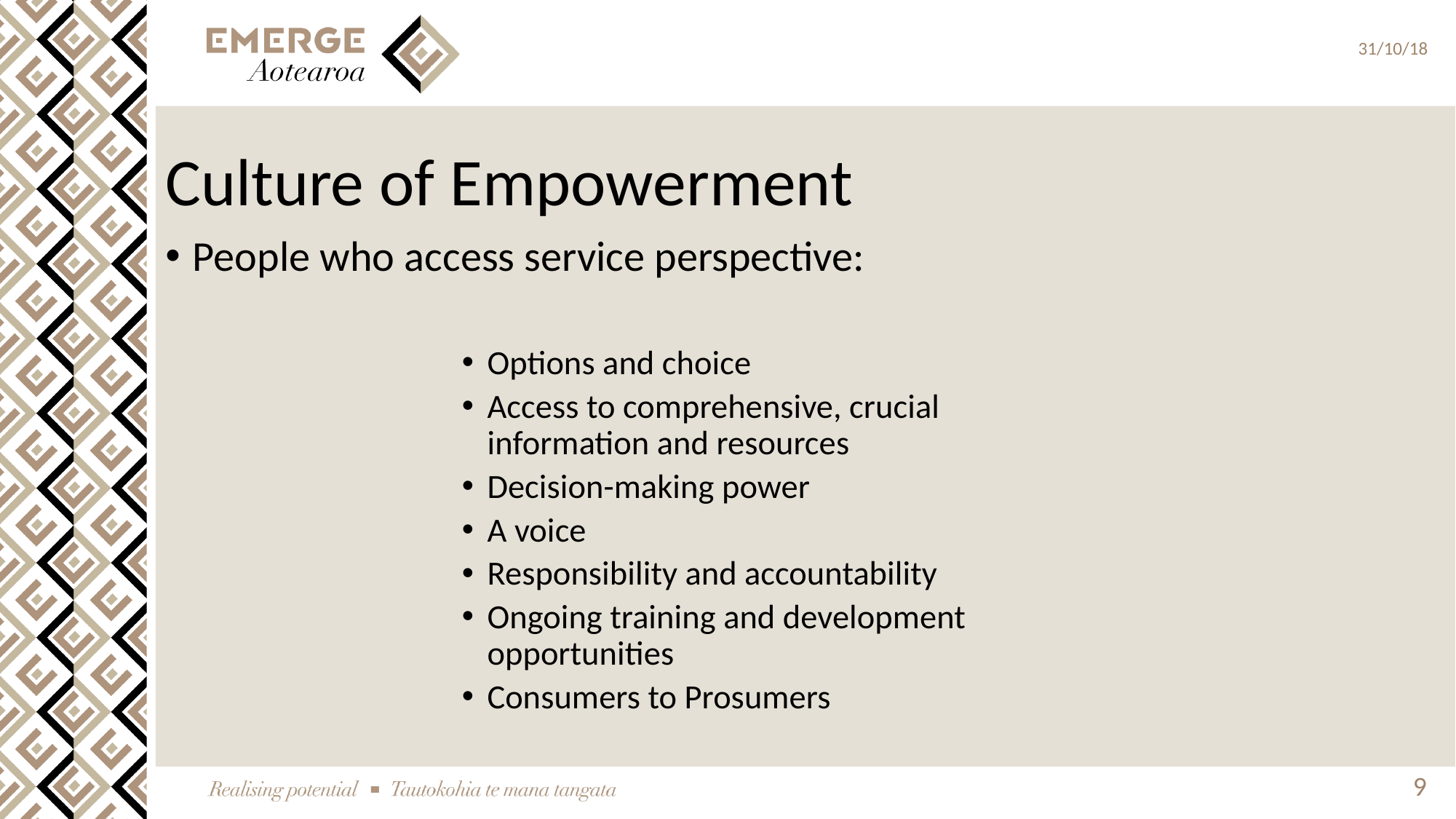

# Culture of Empowerment
People who access service perspective:

Options and choice
Access to comprehensive, crucial information and resources
Decision-making power
A voice
Responsibility and accountability
Ongoing training and development opportunities
Consumers to Prosumers